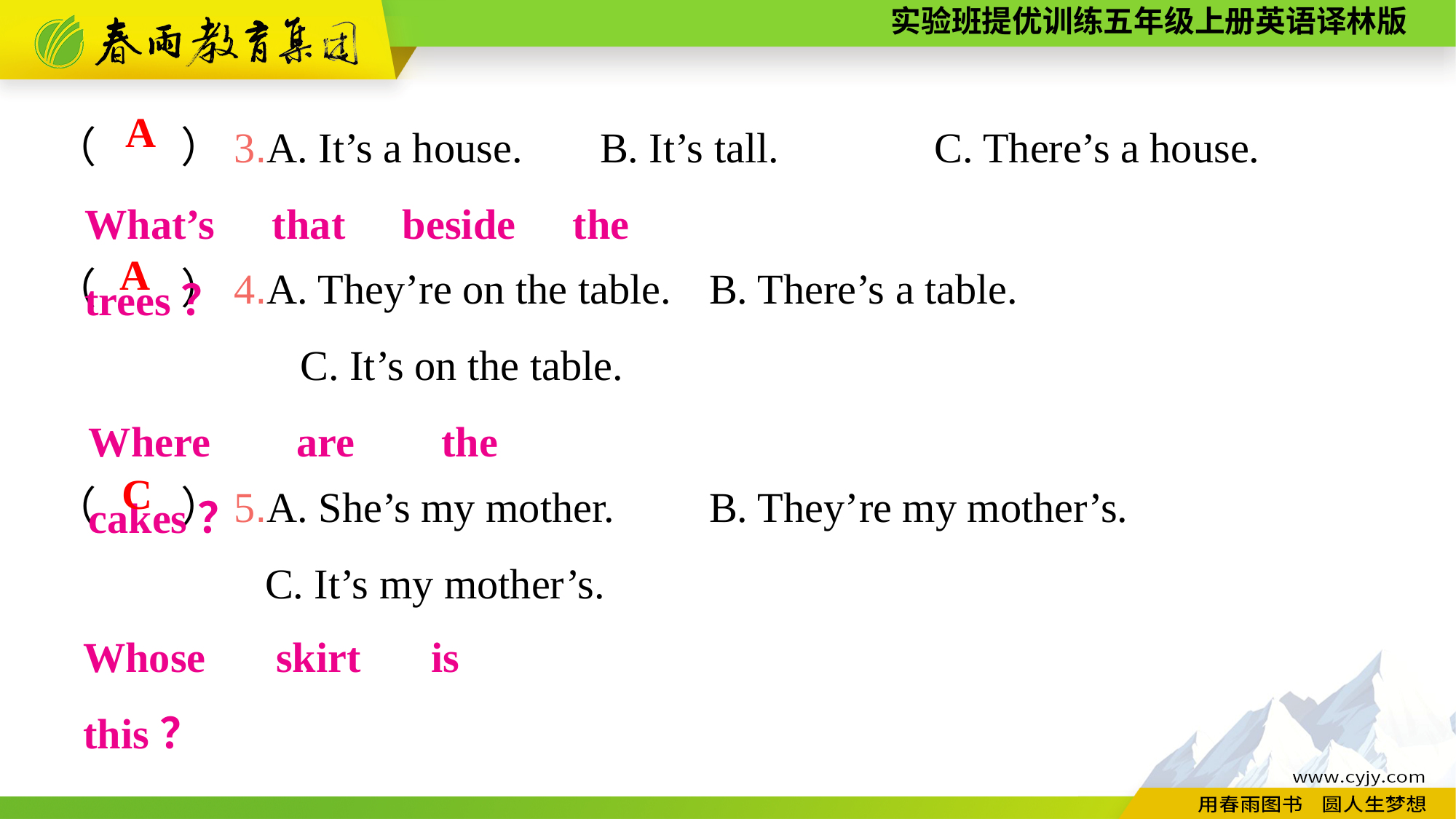

（　　）3.A. It’s a house.	B. It’s tall.	           C. There’s a house.

（　　）4.A. They’re on the table.	B. There’s a table.
	             C. It’s on the table.

（　　）5.A. She’s my mother.	B. They’re my mother’s.
                    C. It’s my mother’s.
A
What’s that beside the trees？
A
Where are the cakes？
C
Whose skirt is this？